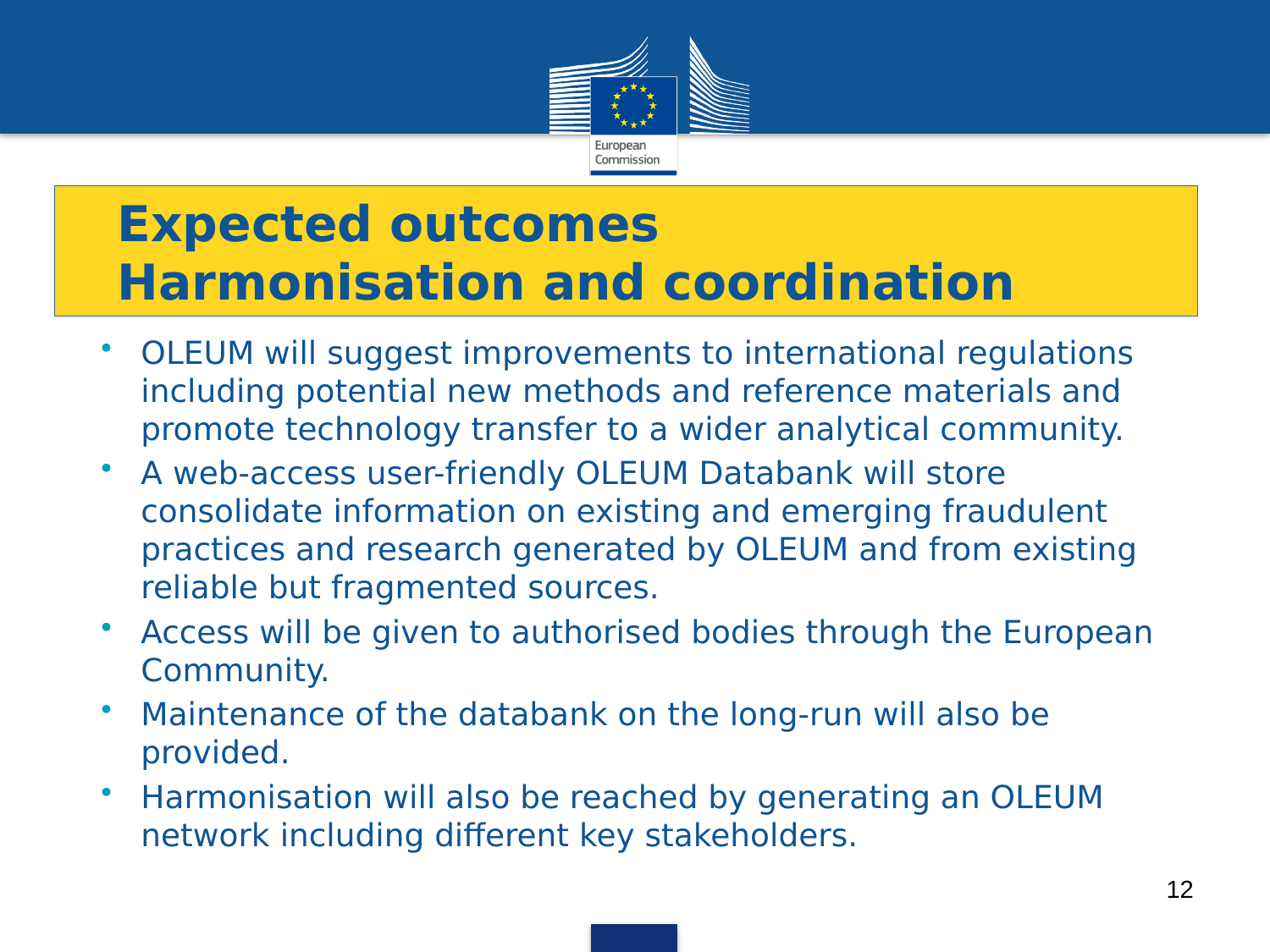

# Expected outcomes Harmonisation and coordination
OLEUM will suggest improvements to international regulations including potential new methods and reference materials and promote technology transfer to a wider analytical community.
A web-access user-friendly OLEUM Databank will store consolidate information on existing and emerging fraudulent practices and research generated by OLEUM and from existing reliable but fragmented sources.
Access will be given to authorised bodies through the European Community.
Maintenance of the databank on the long-run will also be provided.
Harmonisation will also be reached by generating an OLEUM network including different key stakeholders.

12